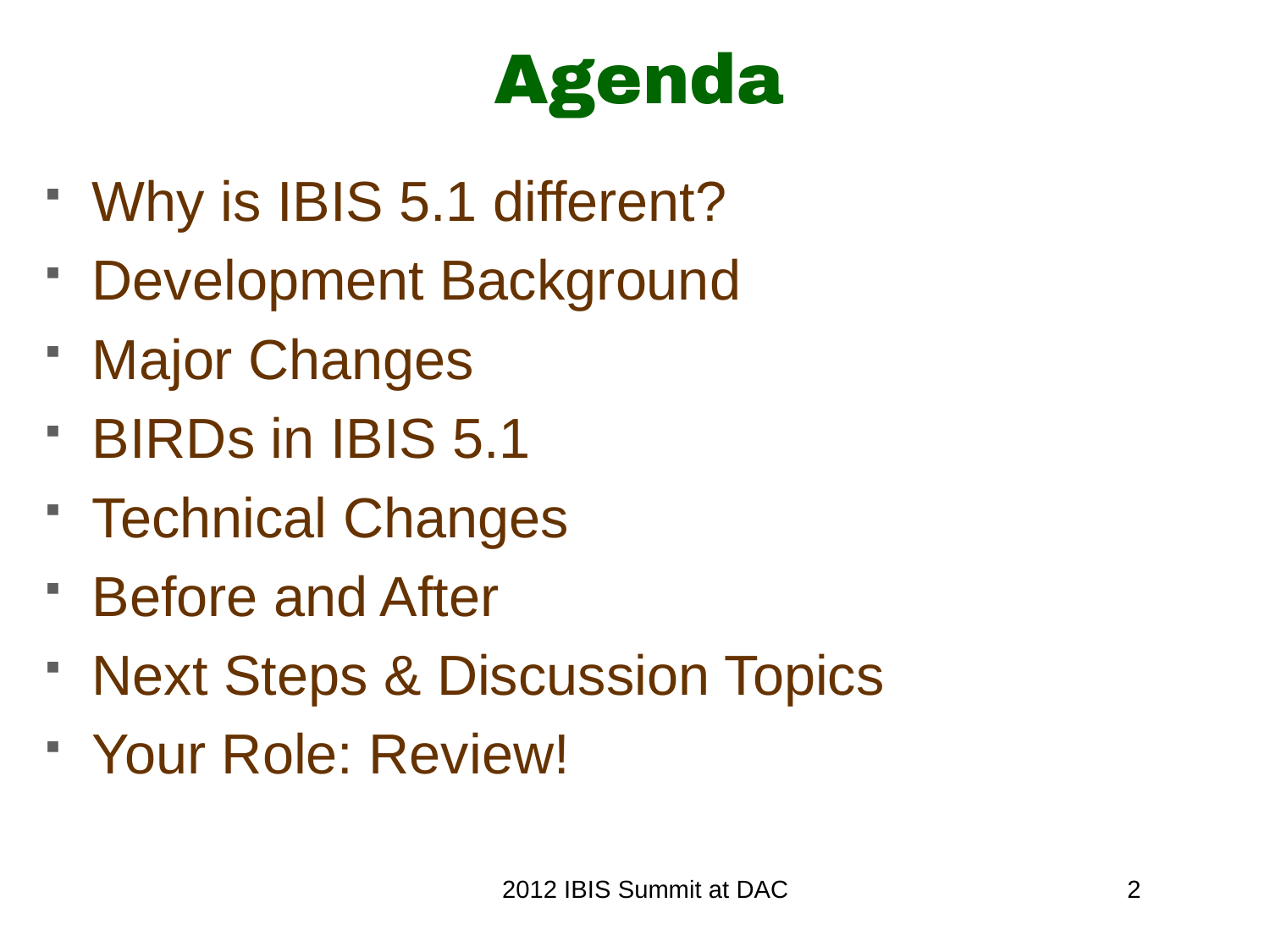

# Agenda
Why is IBIS 5.1 different?
Development Background
Major Changes
BIRDs in IBIS 5.1
Technical Changes
Before and After
Next Steps & Discussion Topics
Your Role: Review!

2012 IBIS Summit at DAC

2